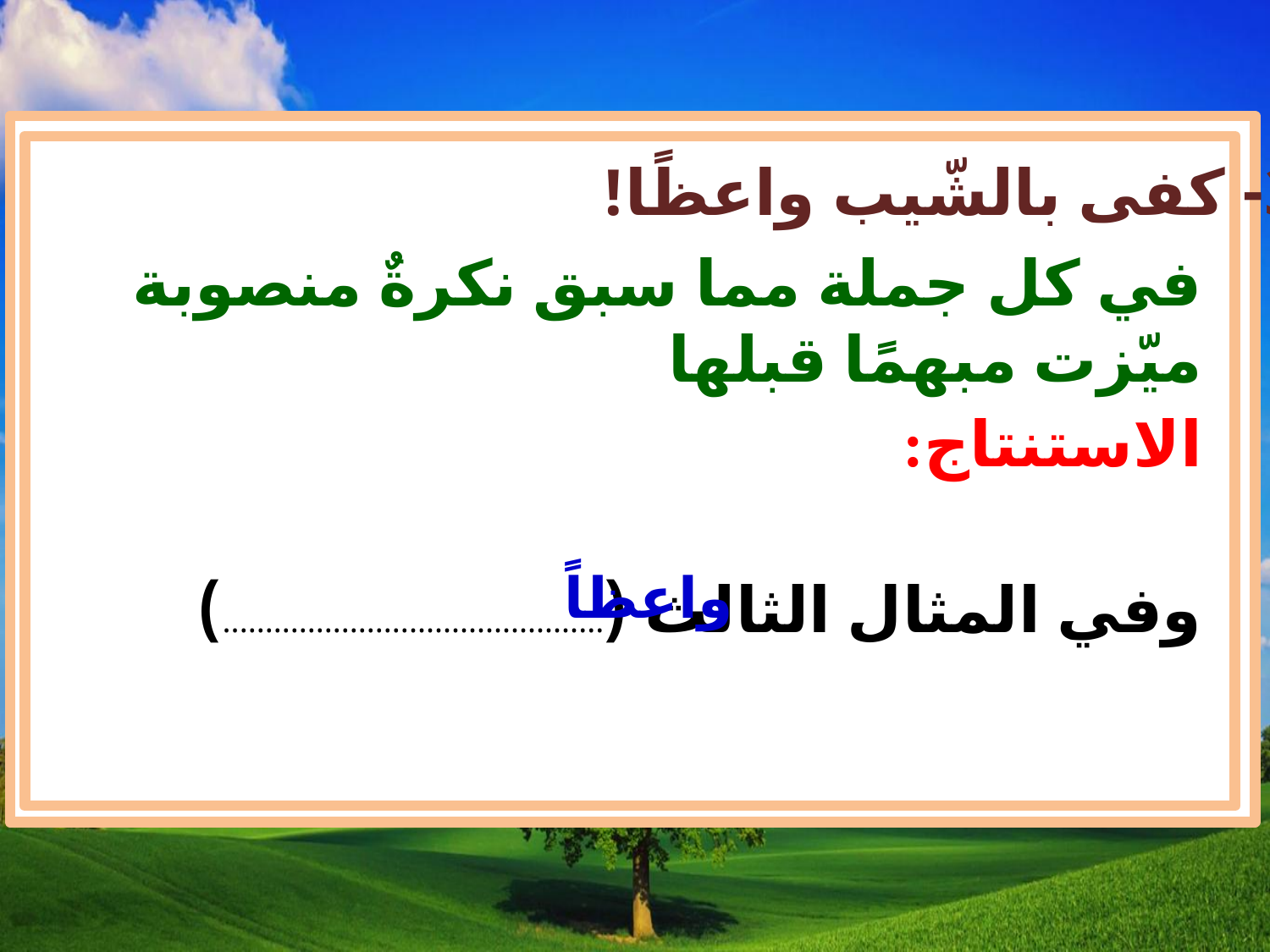

3- كفى بالشّيب واعظًا!
في كل جملة مما سبق نكرةٌ منصوبة ميّزت مبهمًا قبلها
الاستنتاج:
واعظاً
وفي المثال الثالث (.............................................)